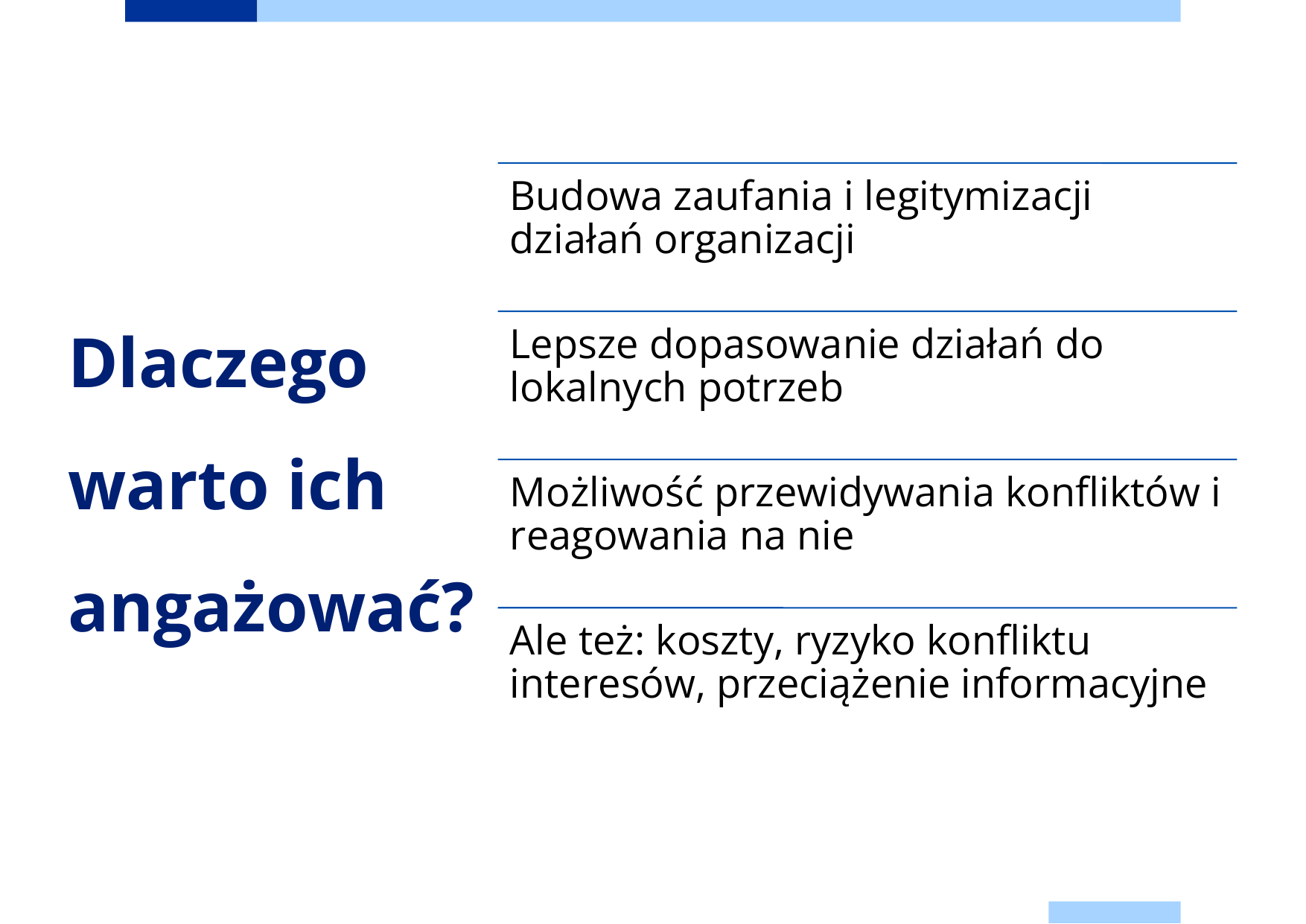

Budowa zaufania i legitymizacji działań organizacji
Lepsze dopasowanie działań do lokalnych potrzeb
Możliwość przewidywania konfliktów i reagowania na nie
Ale też: koszty, ryzyko konfliktu interesów, przeciążenie informacyjne
# Dlaczego warto ich angażować?